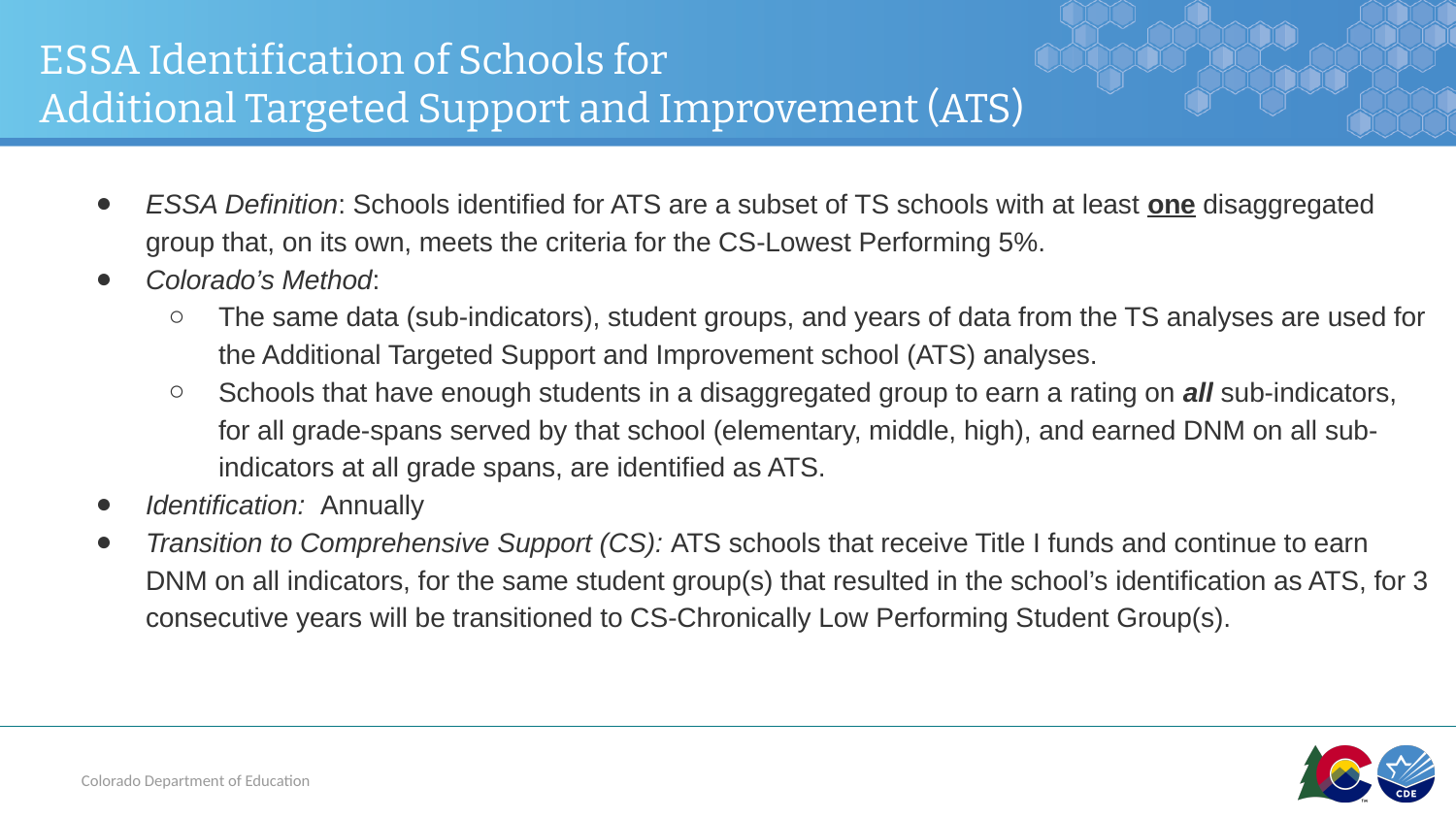

# ESSA Identification of Schools for
Additional Targeted Support and Improvement (ATS)
ESSA Definition: Schools identified for ATS are a subset of TS schools with at least one disaggregated group that, on its own, meets the criteria for the CS-Lowest Performing 5%.
Colorado’s Method:
The same data (sub-indicators), student groups, and years of data from the TS analyses are used for the Additional Targeted Support and Improvement school (ATS) analyses.
Schools that have enough students in a disaggregated group to earn a rating on all sub-indicators, for all grade-spans served by that school (elementary, middle, high), and earned DNM on all sub-indicators at all grade spans, are identified as ATS.
Identification:  Annually
Transition to Comprehensive Support (CS): ATS schools that receive Title I funds and continue to earn DNM on all indicators, for the same student group(s) that resulted in the school’s identification as ATS, for 3 consecutive years will be transitioned to CS-Chronically Low Performing Student Group(s).